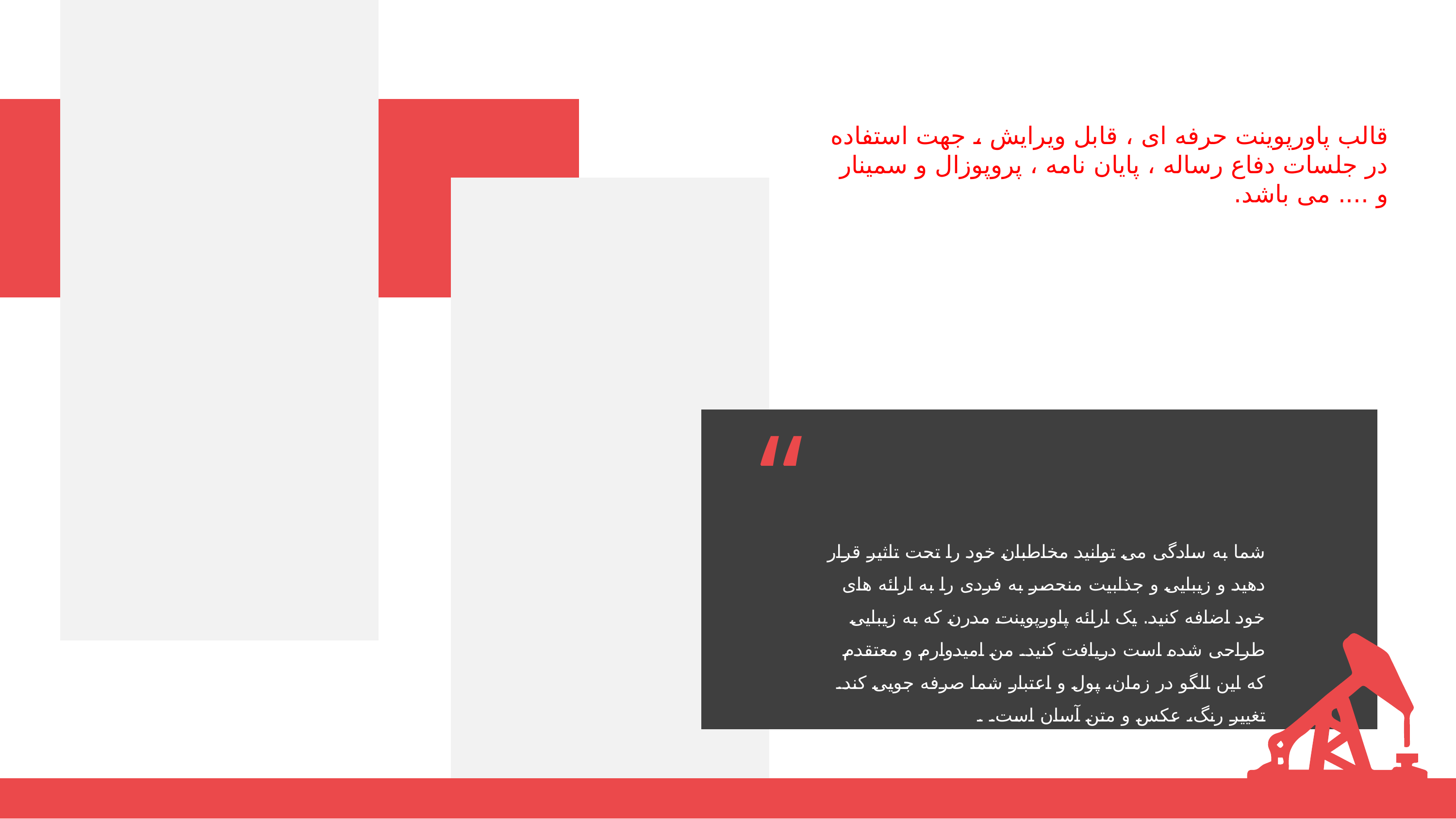

قالب پاورپوينت حرفه ای ، قابل ویرایش ، جهت استفاده در جلسات دفاع رساله ، پایان نامه ، پروپوزال و سمینار و .... می باشد.

“

شما به سادگی می توانید مخاطبان خود را تحت تاثیر قرار دهید و زیبایی و جذابیت منحصر به فردی را به ارائه های خود اضافه کنید. یک ارائه پاورپوینت مدرن که به زیبایی طراحی شده است دریافت کنید. من امیدوارم و معتقدم که این الگو در زمان، پول و اعتبار شما صرفه جویی کند. تغییر رنگ، عکس و متن آسان است. .